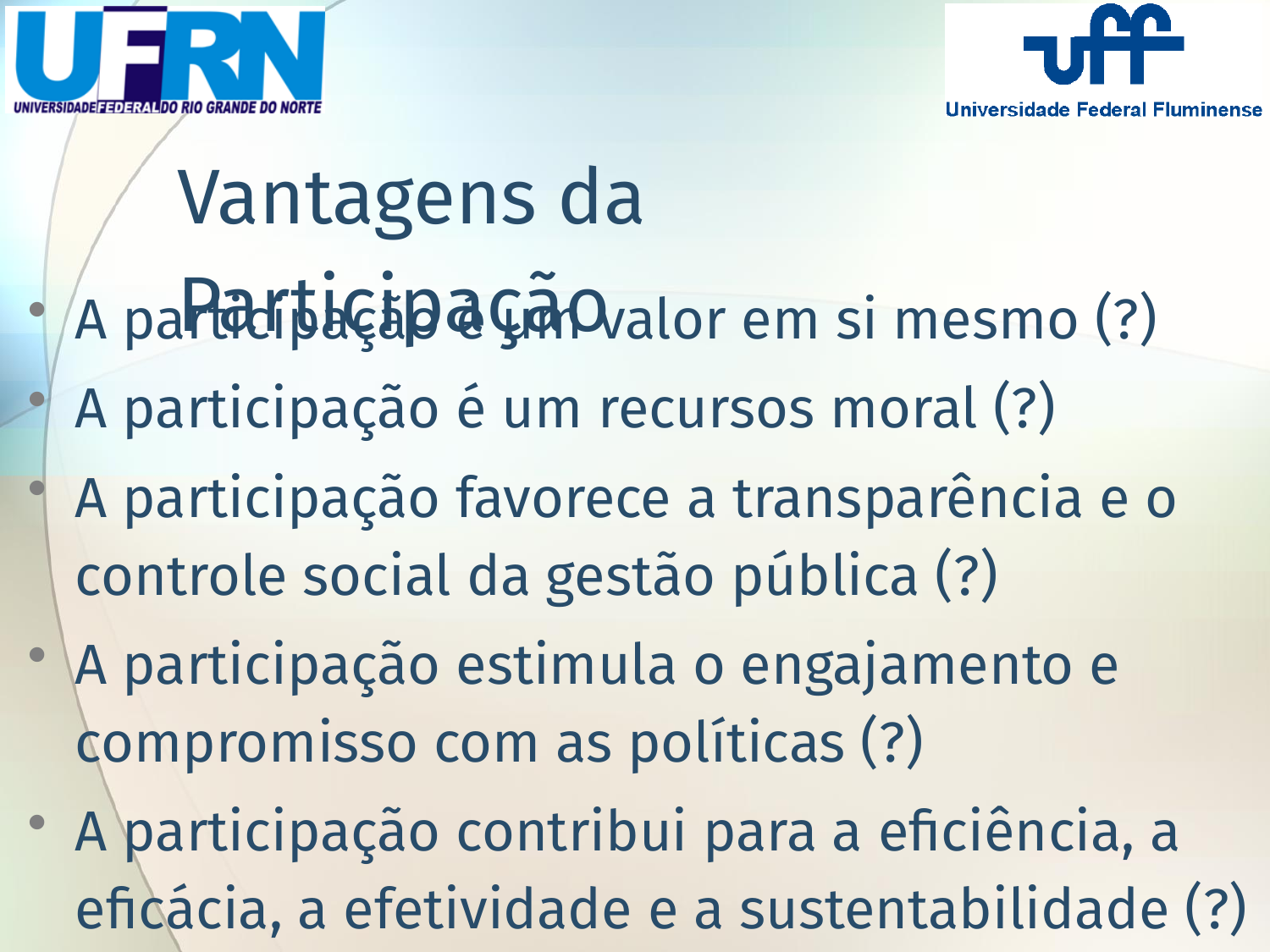

Vantagens da Participação
A participação é um valor em si mesmo (?)
A participação é um recursos moral (?)
A participação favorece a transparência e o controle social da gestão pública (?)
A participação estimula o engajamento e compromisso com as políticas (?)
A participação contribui para a eficiência, a eficácia, a efetividade e a sustentabilidade (?)